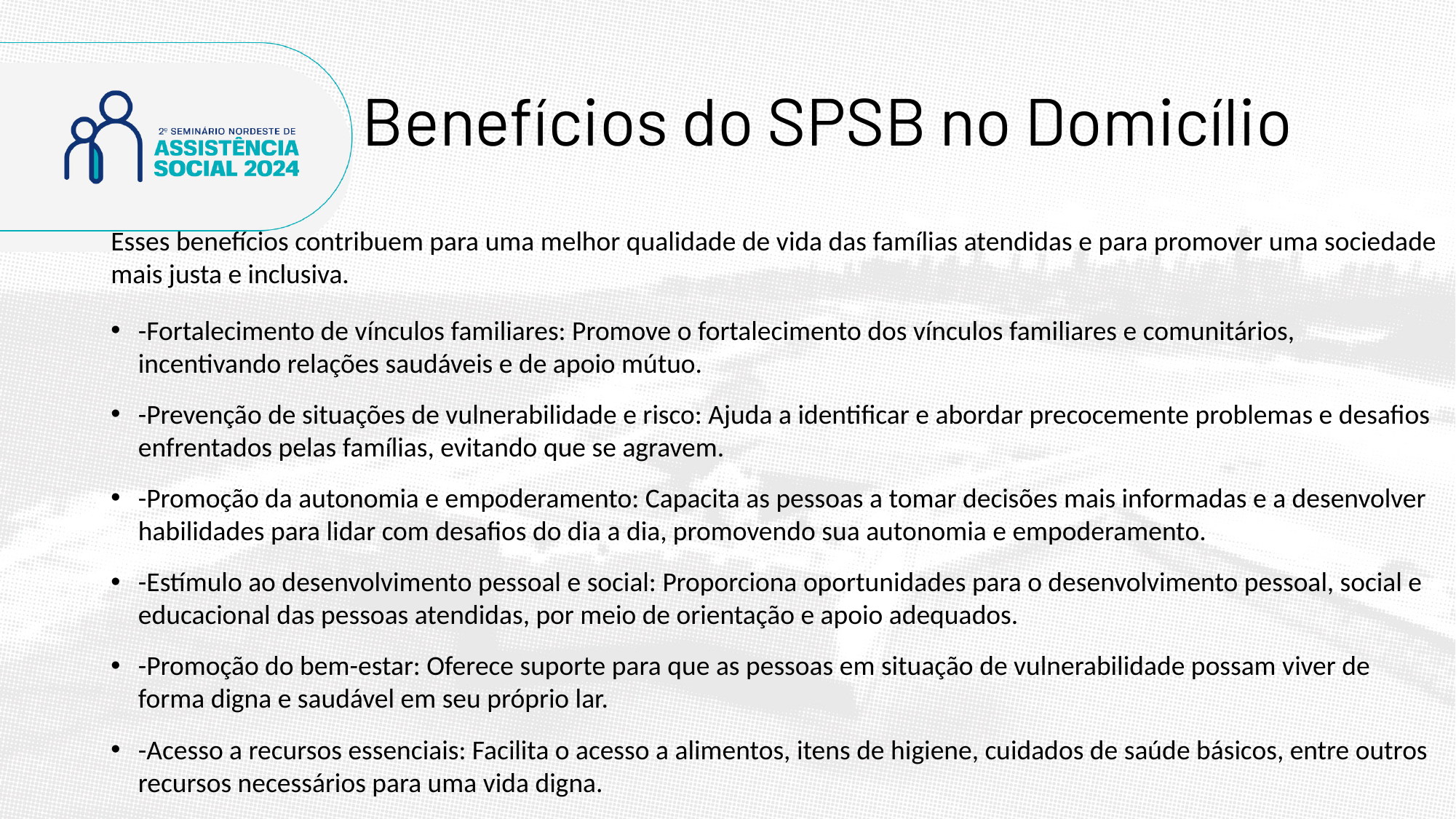

# Benefícios do SPSB no Domicílio
Esses benefícios contribuem para uma melhor qualidade de vida das famílias atendidas e para promover uma sociedade mais justa e inclusiva.
-Fortalecimento de vínculos familiares: Promove o fortalecimento dos vínculos familiares e comunitários, incentivando relações saudáveis e de apoio mútuo.
-Prevenção de situações de vulnerabilidade e risco: Ajuda a identificar e abordar precocemente problemas e desafios enfrentados pelas famílias, evitando que se agravem.
-Promoção da autonomia e empoderamento: Capacita as pessoas a tomar decisões mais informadas e a desenvolver habilidades para lidar com desafios do dia a dia, promovendo sua autonomia e empoderamento.
-Estímulo ao desenvolvimento pessoal e social: Proporciona oportunidades para o desenvolvimento pessoal, social e educacional das pessoas atendidas, por meio de orientação e apoio adequados.
-Promoção do bem-estar: Oferece suporte para que as pessoas em situação de vulnerabilidade possam viver de forma digna e saudável em seu próprio lar.
-Acesso a recursos essenciais: Facilita o acesso a alimentos, itens de higiene, cuidados de saúde básicos, entre outros recursos necessários para uma vida digna.